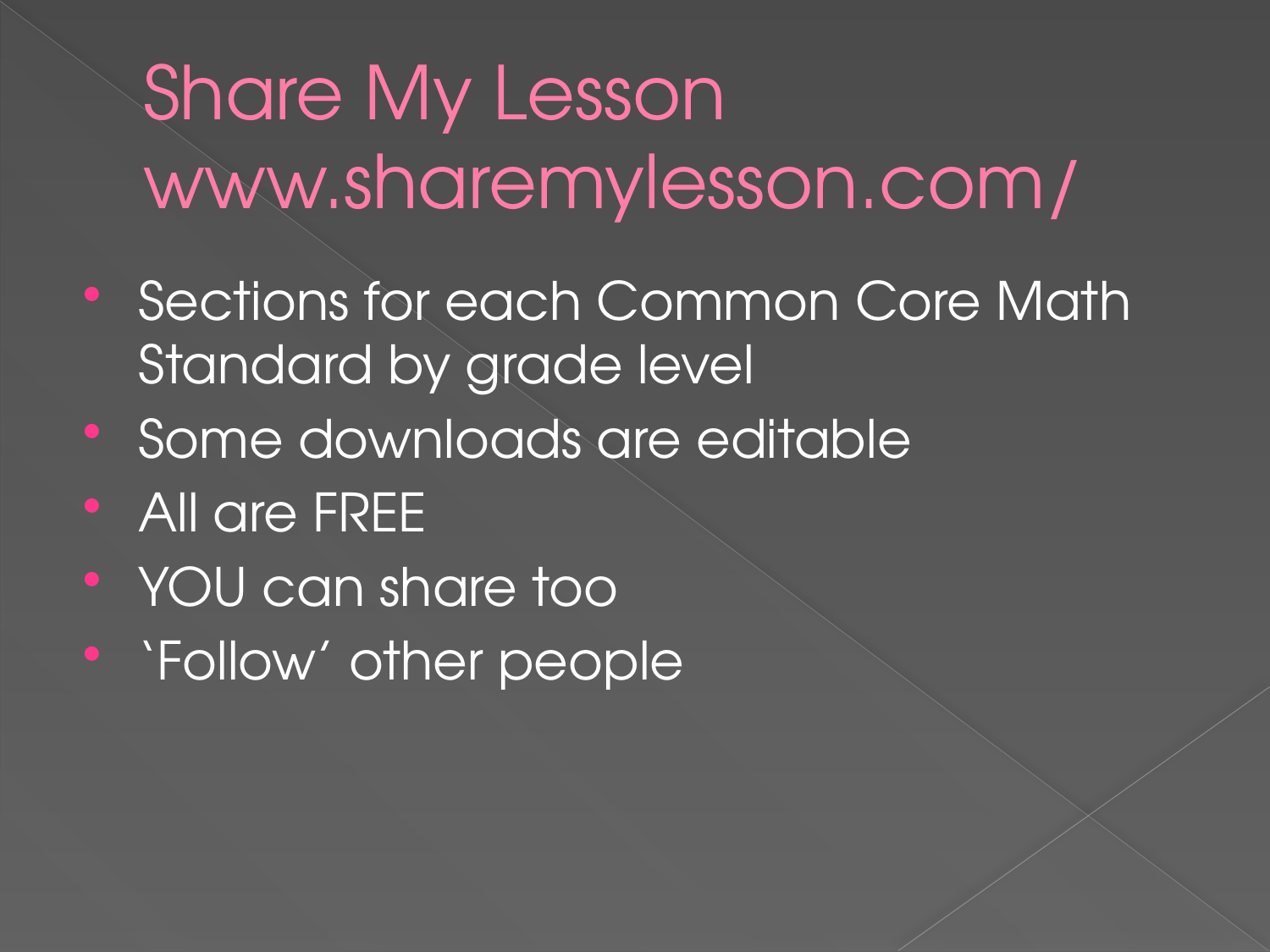

# Share My Lesson www.sharemylesson.com/
Sections for each Common Core Math Standard by grade level
Some downloads are editable
All are FREE
YOU can share too
‘Follow’ other people